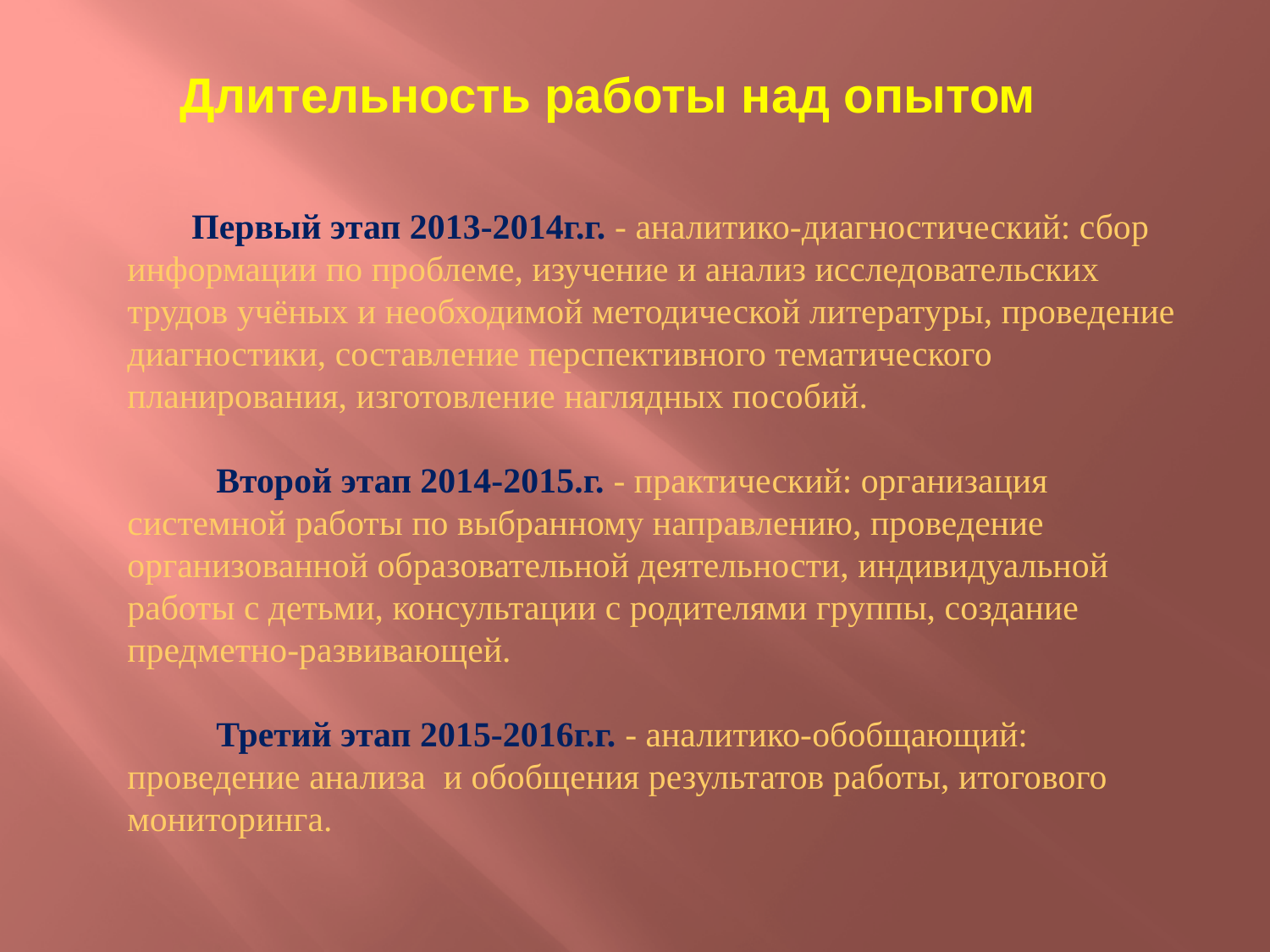

Длительность работы над опытом

        Первый этап 2013-2014г.г. - аналитико-диагностический: сбор информации по проблеме, изучение и анализ исследовательских трудов учёных и необходимой методической литературы, проведение диагностики, составление перспективного тематического планирования, изготовление наглядных пособий.

          Второй этап 2014-2015.г. - практический: организация системной работы по выбранному направлению, проведение организованной образовательной деятельности, индивидуальной работы с детьми, консультации с родителями группы, создание предметно-развивающей.

          Третий этап 2015-2016г.г. - аналитико-обобщающий: проведение анализа  и обобщения результатов работы, итогового мониторинга.